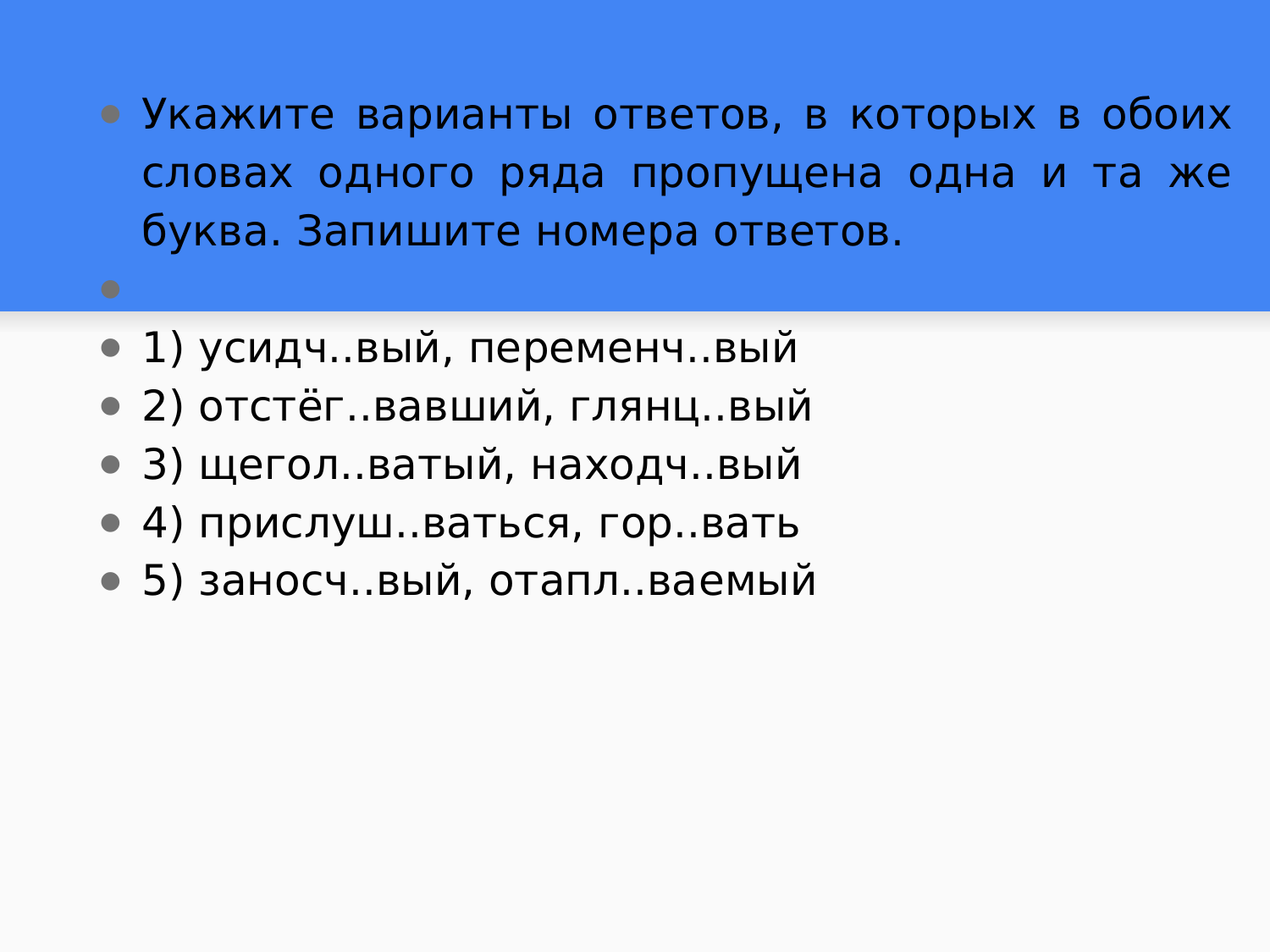

Ука­жи­те ва­ри­ан­ты от­ве­тов, в ко­то­рых в обоих сло­вах од­но­го ряда про­пу­ще­на одна и та же буква. За­пи­ши­те но­ме­ра от­ве­тов.

1) усидч..вый, пе­ре­менч..вый
2) отстёг..вав­ший, глянц..вый
3) щегол..ватый, на­ходч..вый
4) при­слуш..вать­ся, гор..вать
5) за­носч..вый, отапл..ва­е­мый